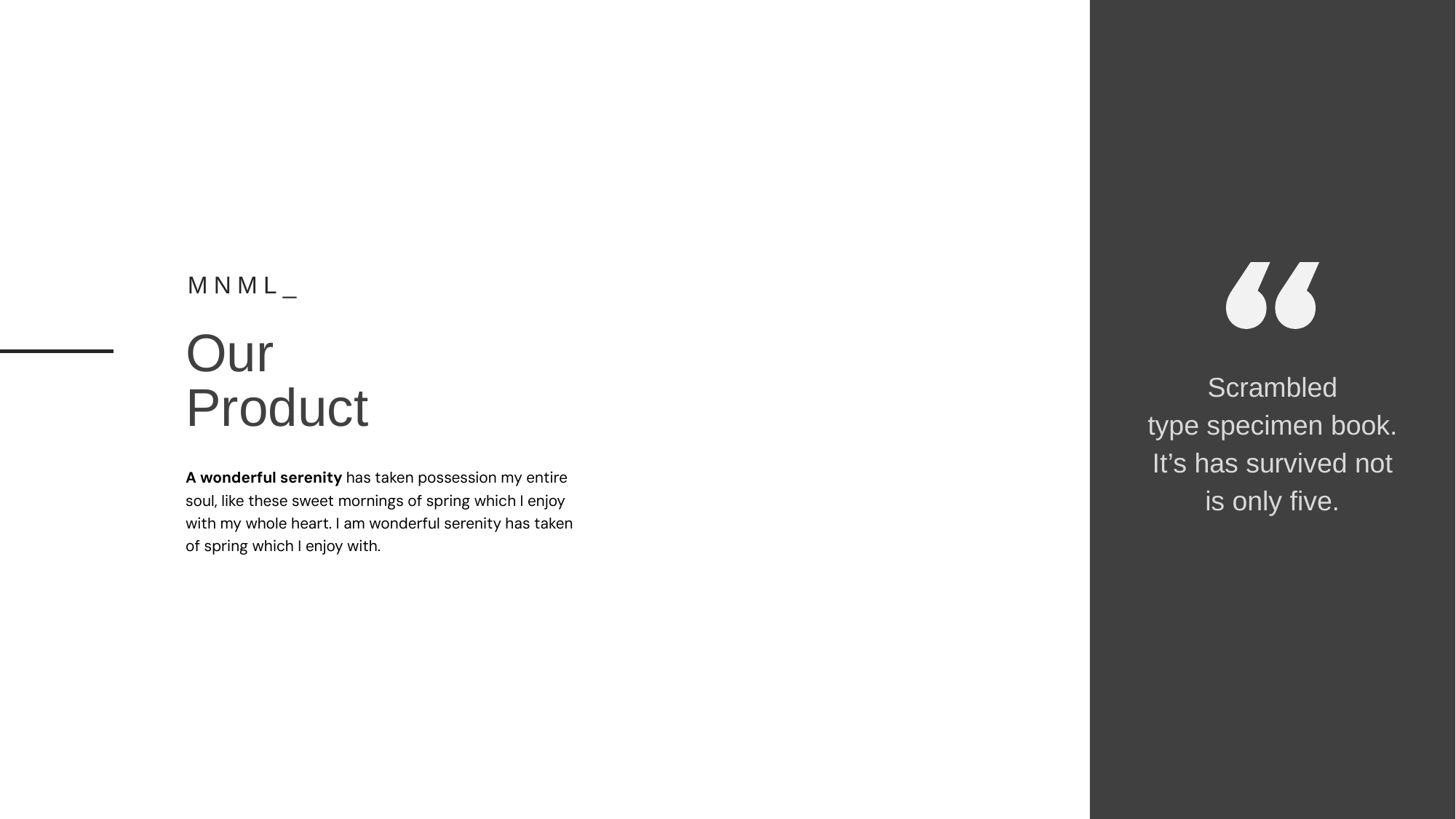

Mnml_
Our
Product
Scrambled
type specimen book. It’s has survived not is only five.
A wonderful serenity has taken possession my entire soul, like these sweet mornings of spring which I enjoy with my whole heart. I am wonderful serenity has taken of spring which I enjoy with.